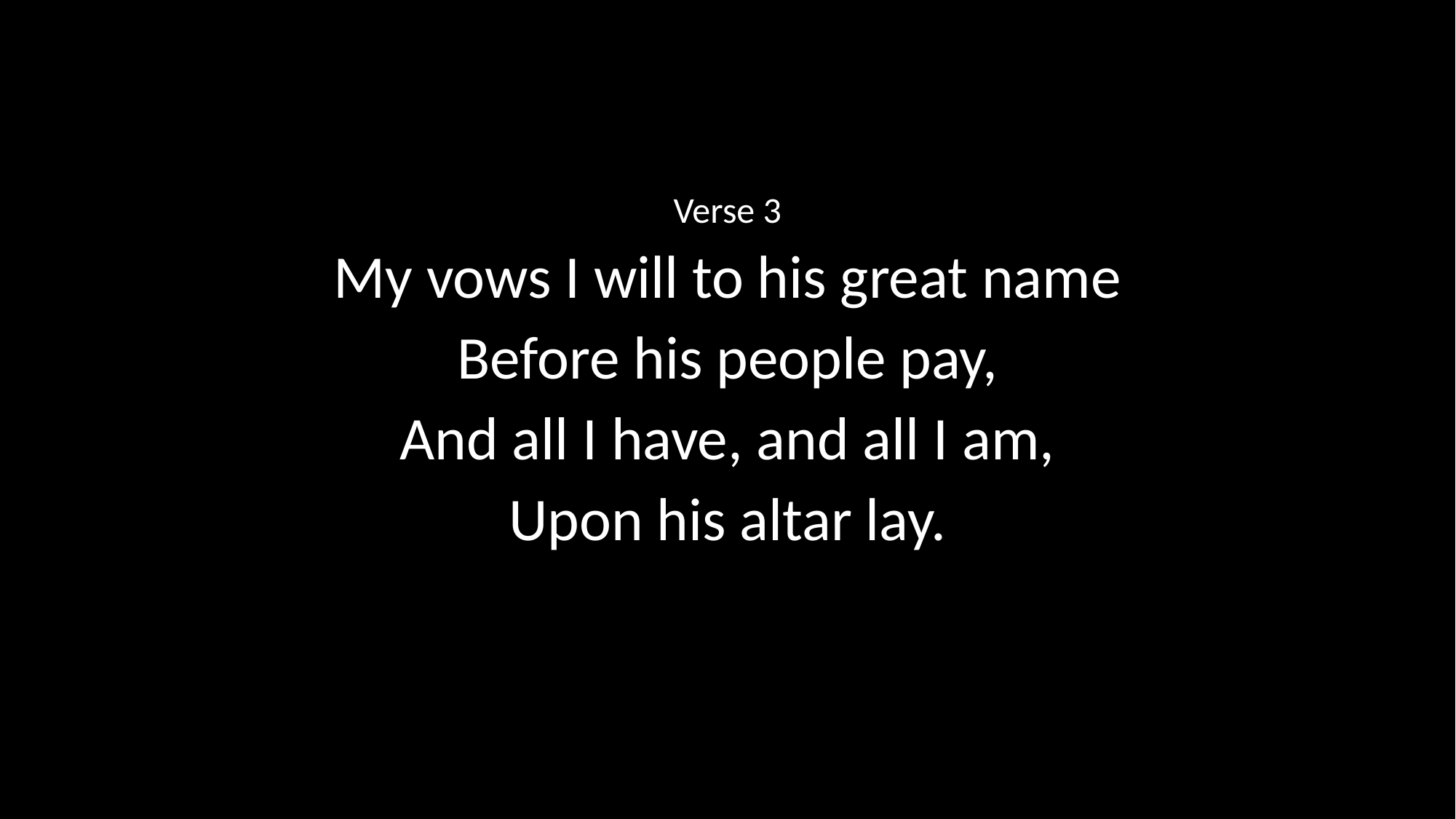

Verse 3
My vows I will to his great name
Before his people pay,
And all I have, and all I am,
Upon his altar lay.